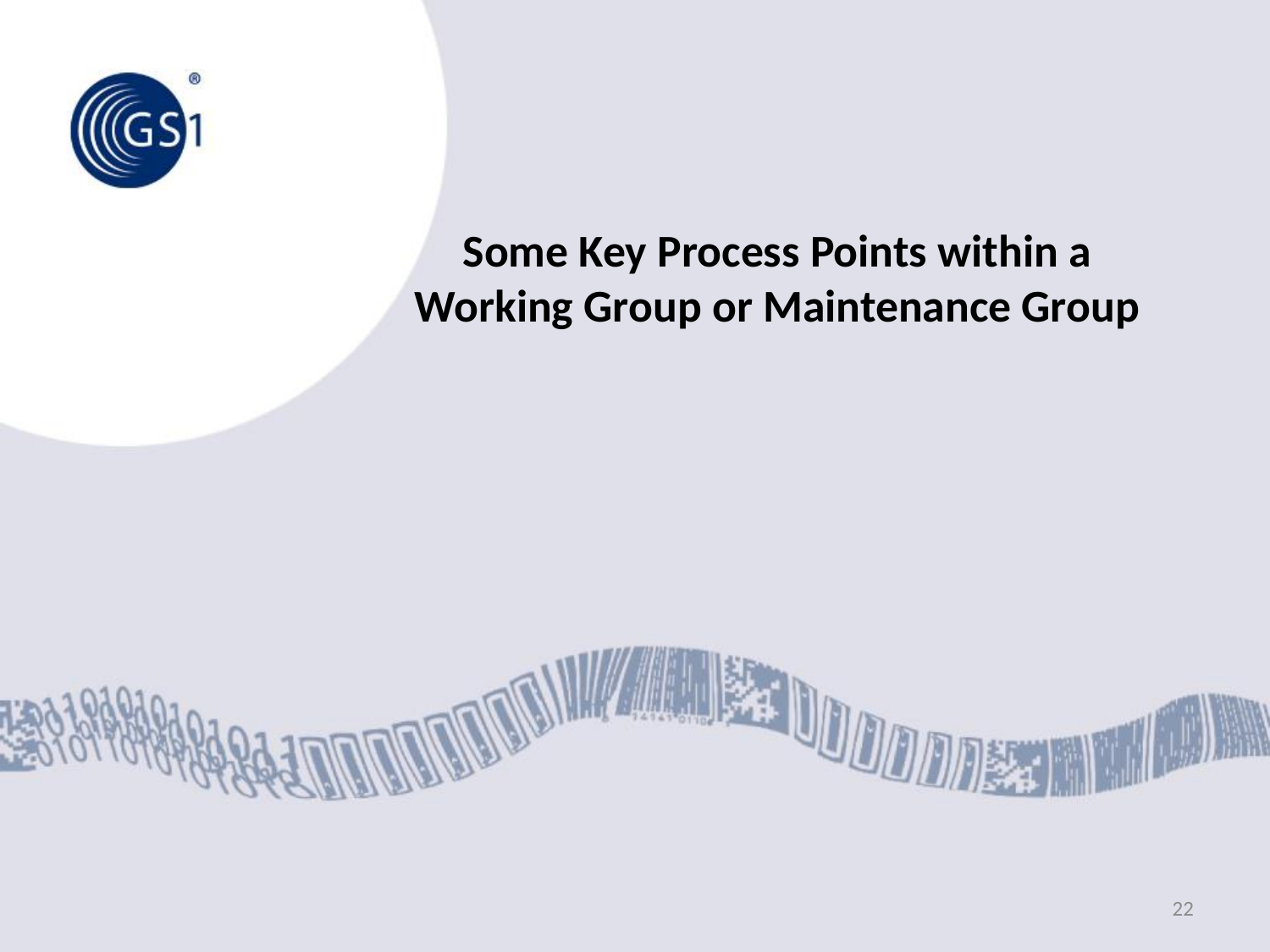

22
# Some Key Process Points within a Working Group or Maintenance Group